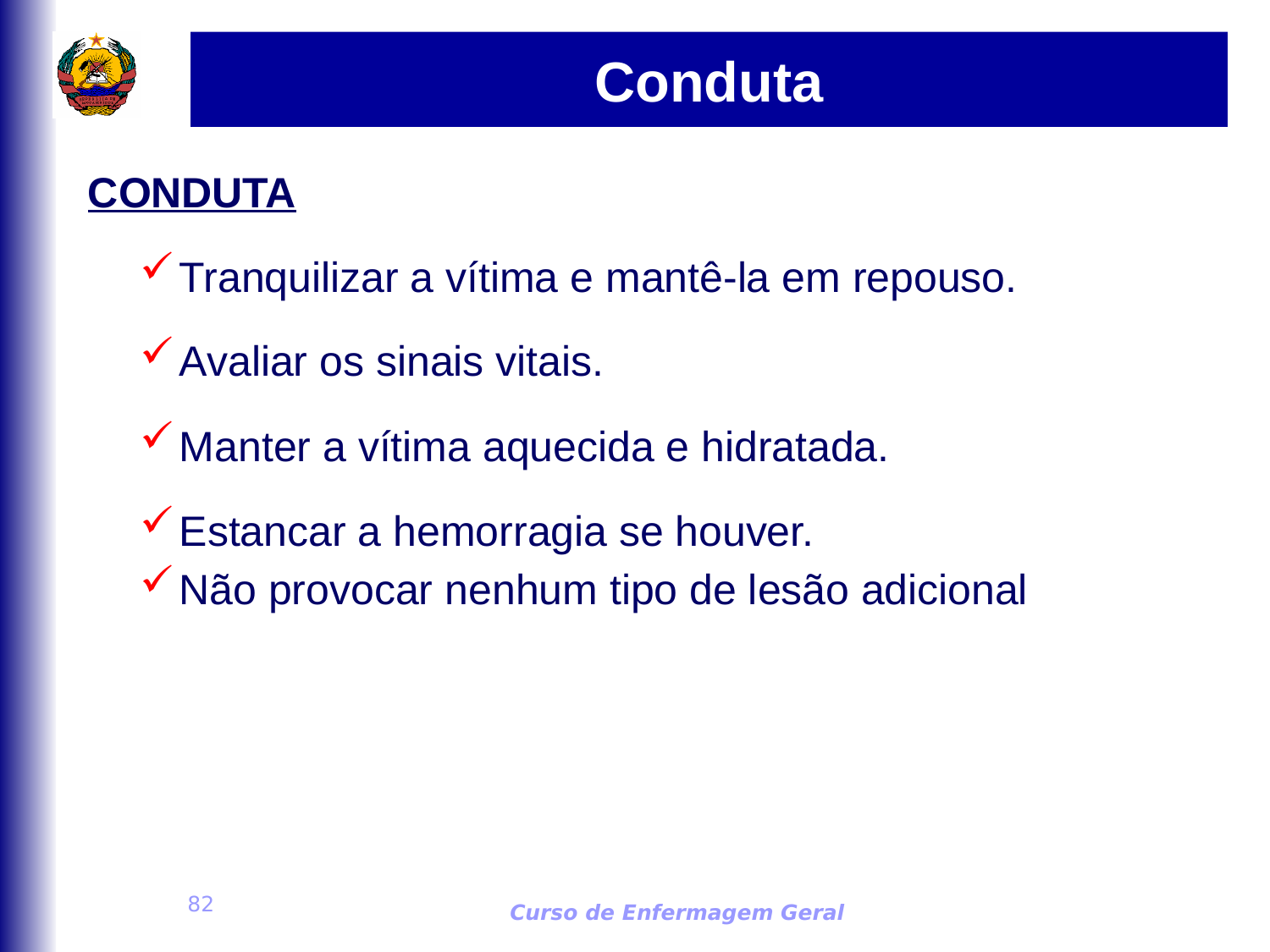

# Conduta
 CONDUTA
Tranquilizar a vítima e mantê-la em repouso.
Avaliar os sinais vitais.
Manter a vítima aquecida e hidratada.
Estancar a hemorragia se houver.
Não provocar nenhum tipo de lesão adicional

82
Curso de Enfermagem Geral